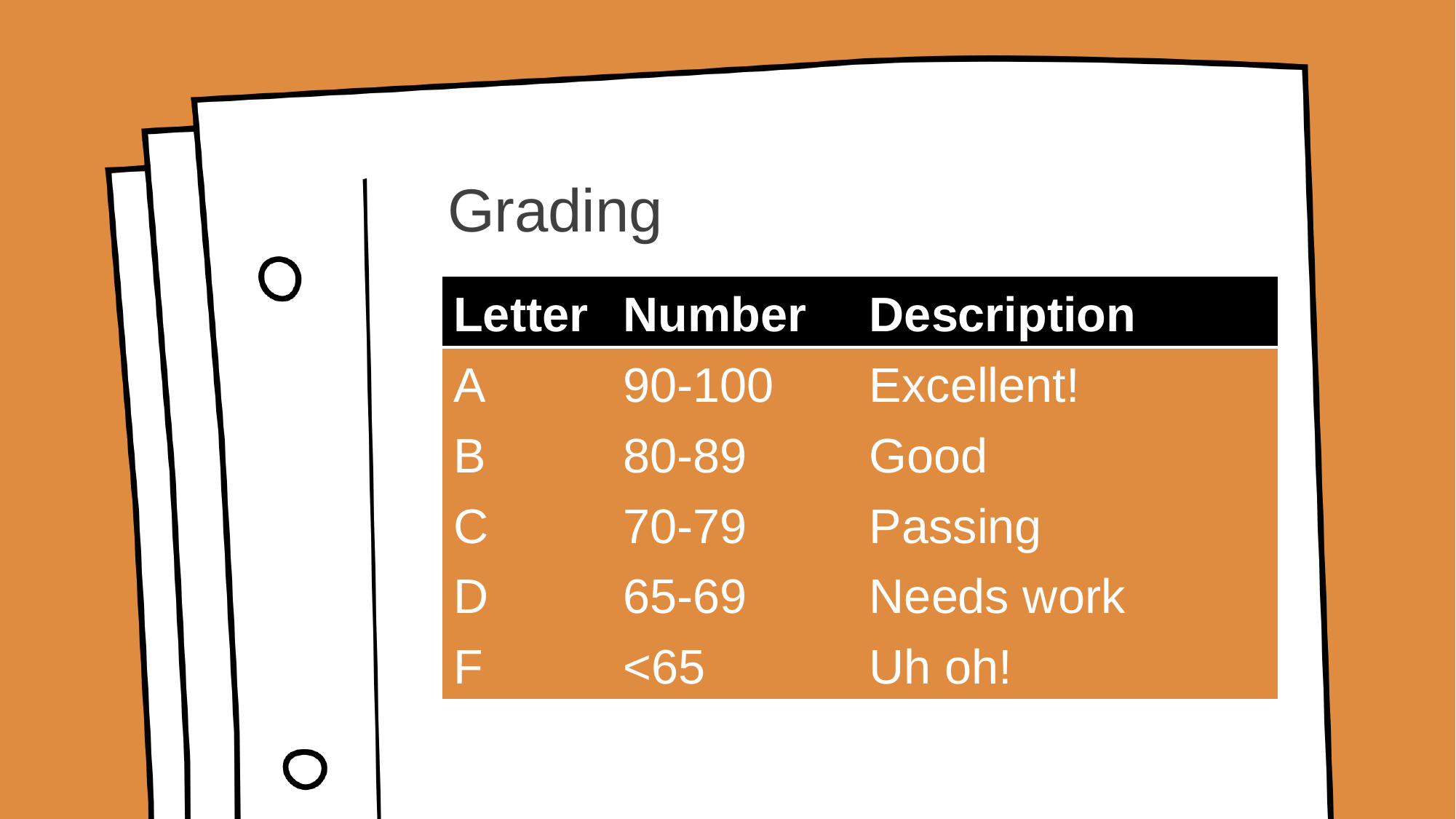

# Grading
| Letter | Number | Description |
| --- | --- | --- |
| A | 90-100 | Excellent! |
| B | 80-89 | Good |
| C | 70-79 | Passing |
| D | 65-69 | Needs work |
| F | <65 | Uh oh! |